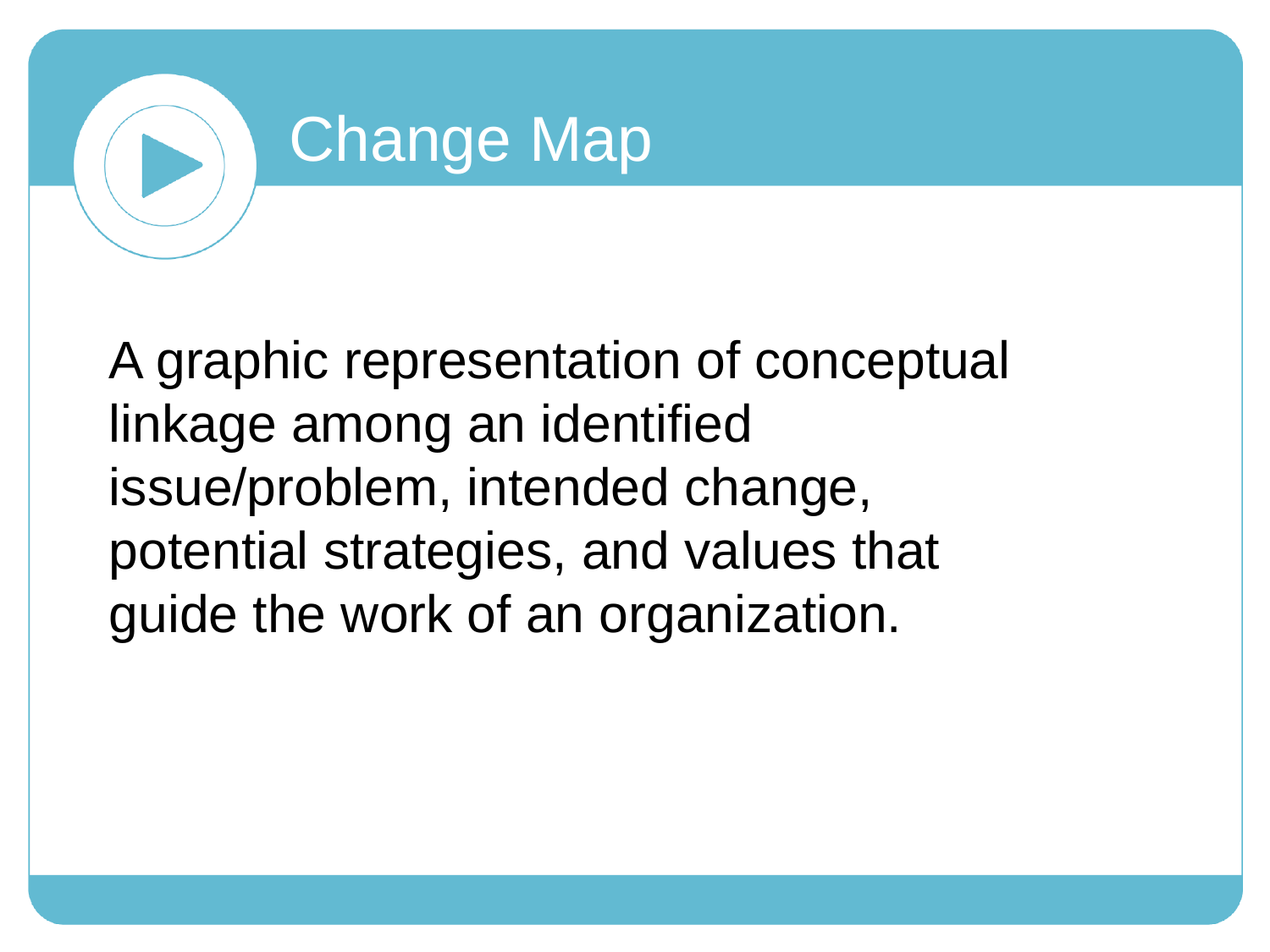

Change Map
A graphic representation of conceptual linkage among an identified issue/problem, intended change, potential strategies, and values that guide the work of an organization.